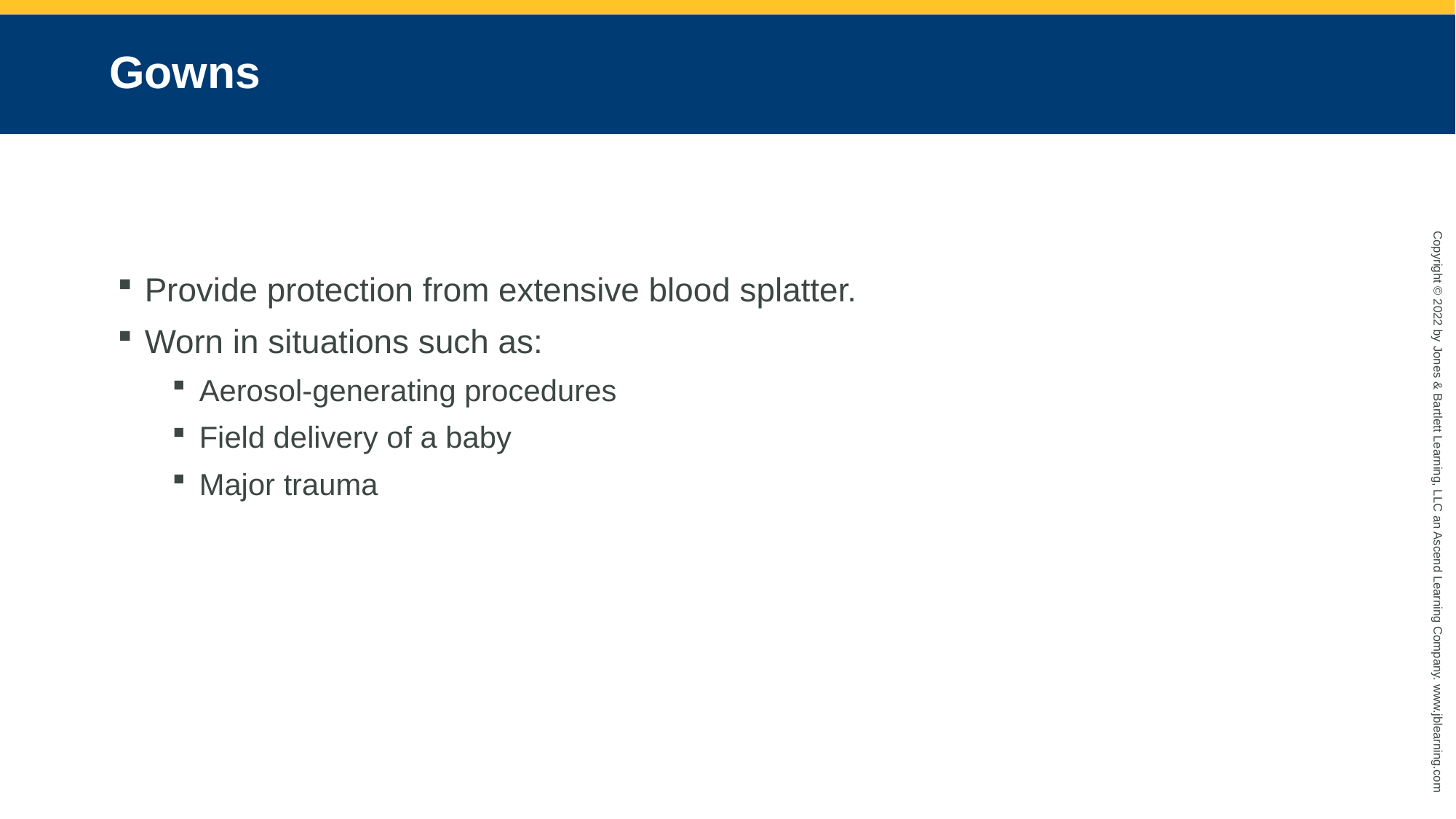

# Gowns
Provide protection from extensive blood splatter.
Worn in situations such as:
Aerosol-generating procedures
Field delivery of a baby
Major trauma